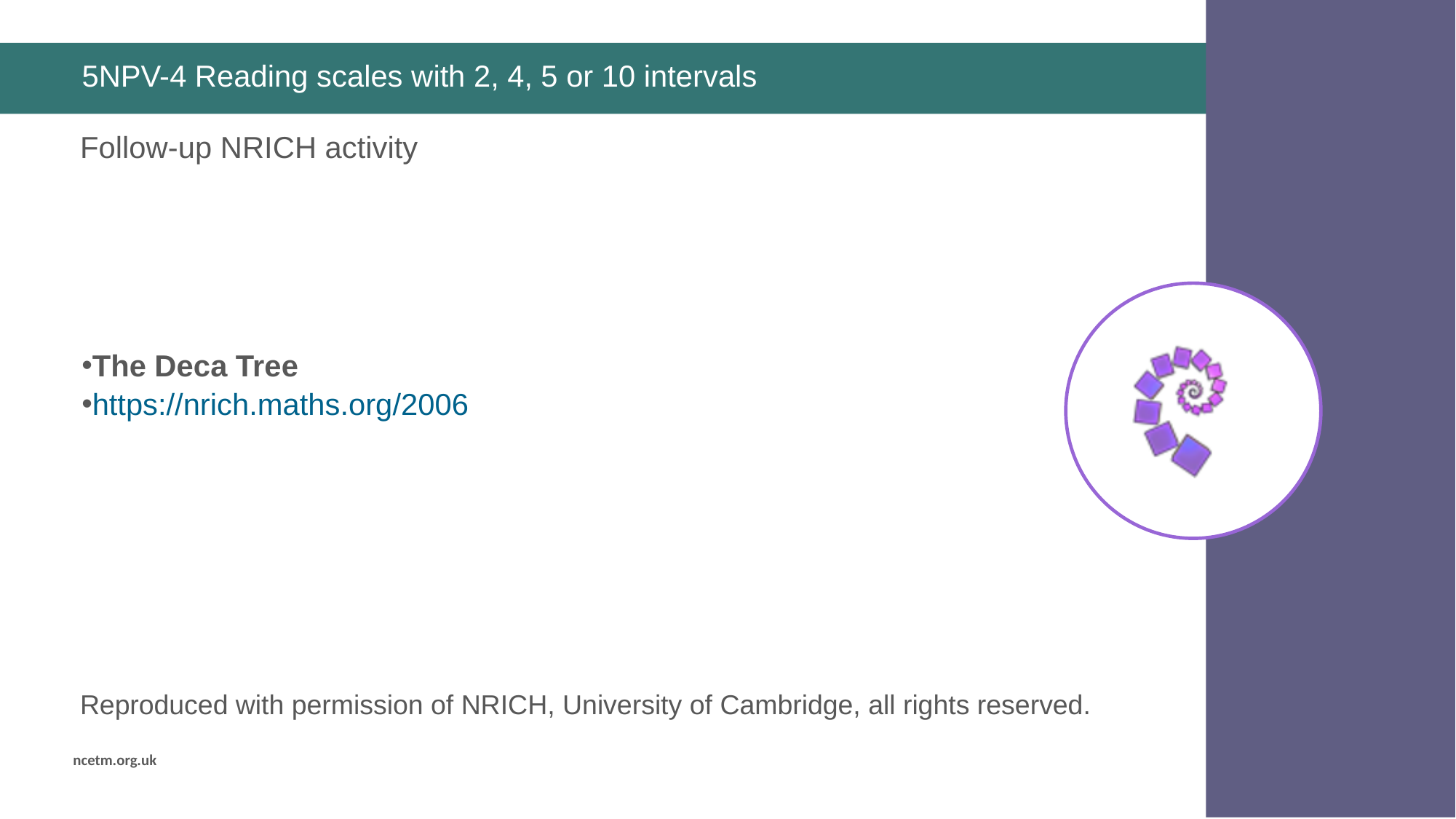

# 5NPV-4 Reading scales with 2, 4, 5 or 10 intervals

The Deca Tree
https://nrich.maths.org/2006